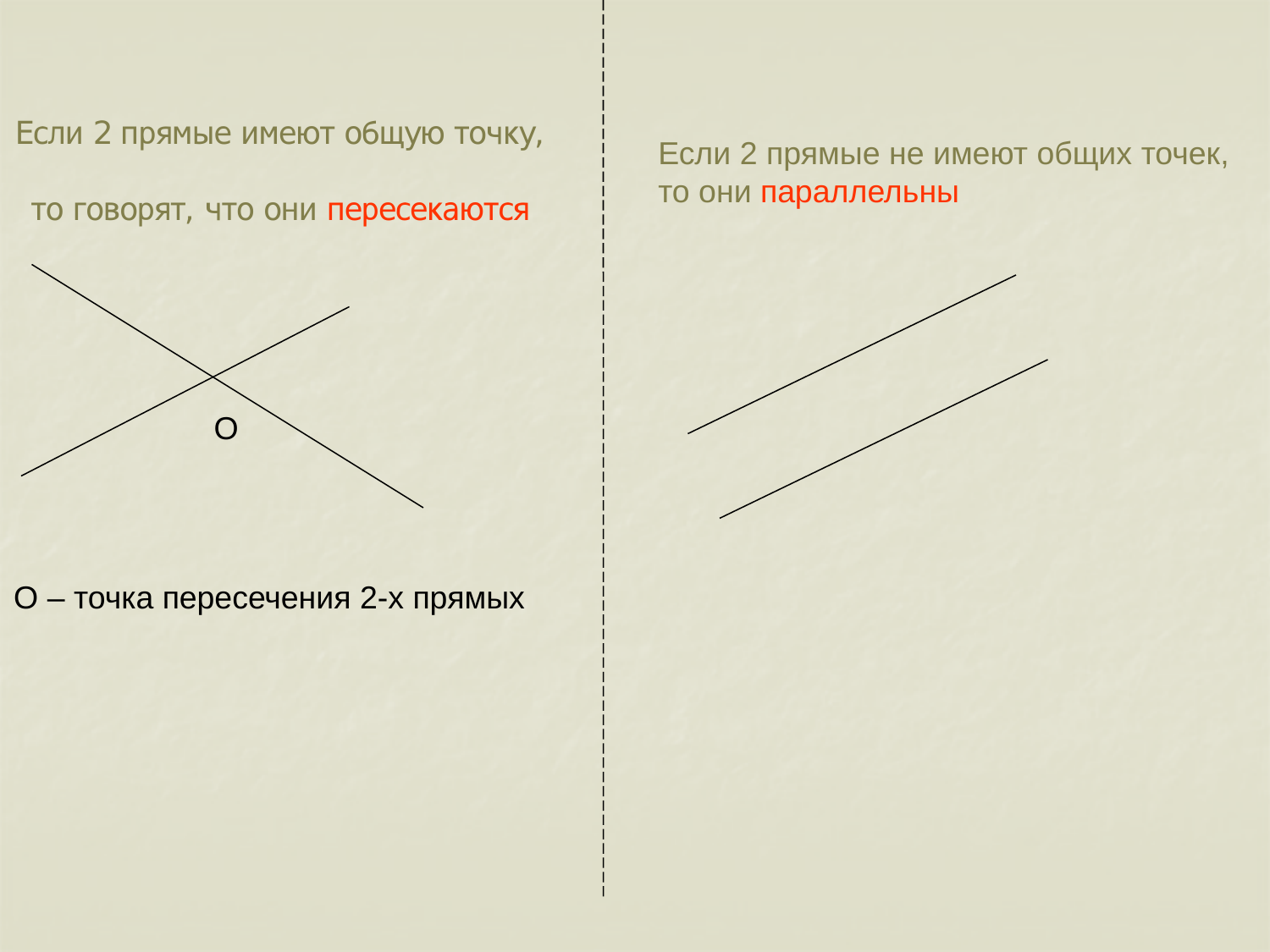

# Если 2 прямые имеют общую точку, то говорят, что они пересекаются
Если 2 прямые не имеют общих точек,
то они параллельны

О
О – точка пересечения 2-х прямых